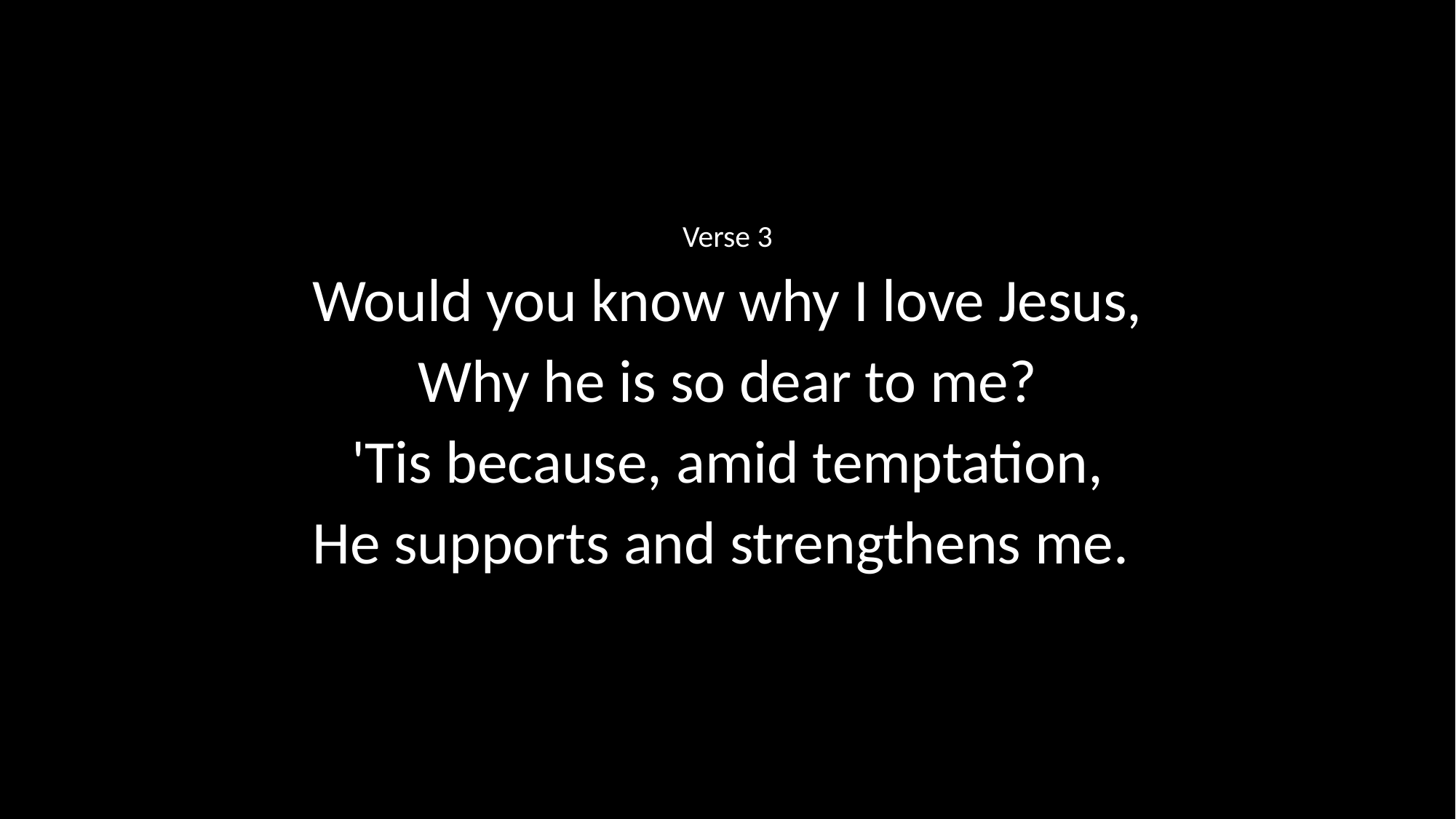

Verse 3
Would you know why I love Jesus,
Why he is so dear to me?
'Tis because, amid temptation,
He supports and strengthens me.